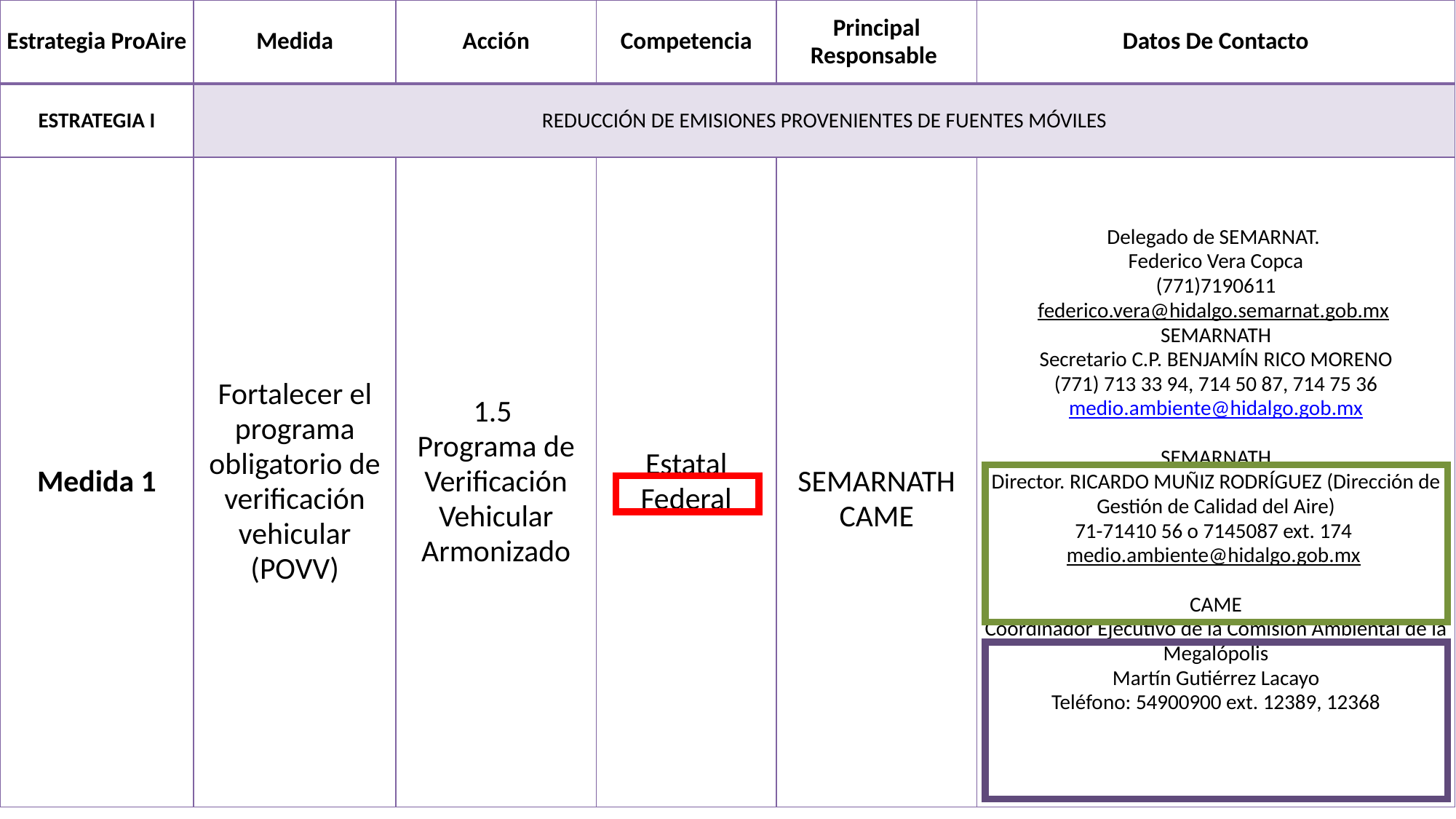

| Estrategia ProAire | Medida | Acción | Competencia | Principal Responsable | Datos De Contacto |
| --- | --- | --- | --- | --- | --- |
| ESTRATEGIA I | REDUCCIÓN DE EMISIONES PROVENIENTES DE FUENTES MÓVILES |  |  |  |  |
| Medida 1 | Fortalecer el programa obligatorio de verificación vehicular (POVV) | 1.5 Programa de Verificación Vehicular Armonizado | Estatal Federal | SEMARNATH CAME | Delegado de SEMARNAT. Federico Vera Copca (771)7190611 federico.vera@hidalgo.semarnat.gob.mx  SEMARNATH Secretario C.P. BENJAMÍN RICO MORENO (771) 713 33 94, 714 50 87, 714 75 36 medio.ambiente@hidalgo.gob.mx   SEMARNATH Director. RICARDO MUÑIZ RODRÍGUEZ (Dirección de Gestión de Calidad del Aire) 71-71410 56 o 7145087 ext. 174 medio.ambiente@hidalgo.gob.mx   CAME Coordinador Ejecutivo de la Comisión Ambiental de la Megalópolis Martín Gutiérrez Lacayo Teléfono: 54900900 ext. 12389, 12368 |